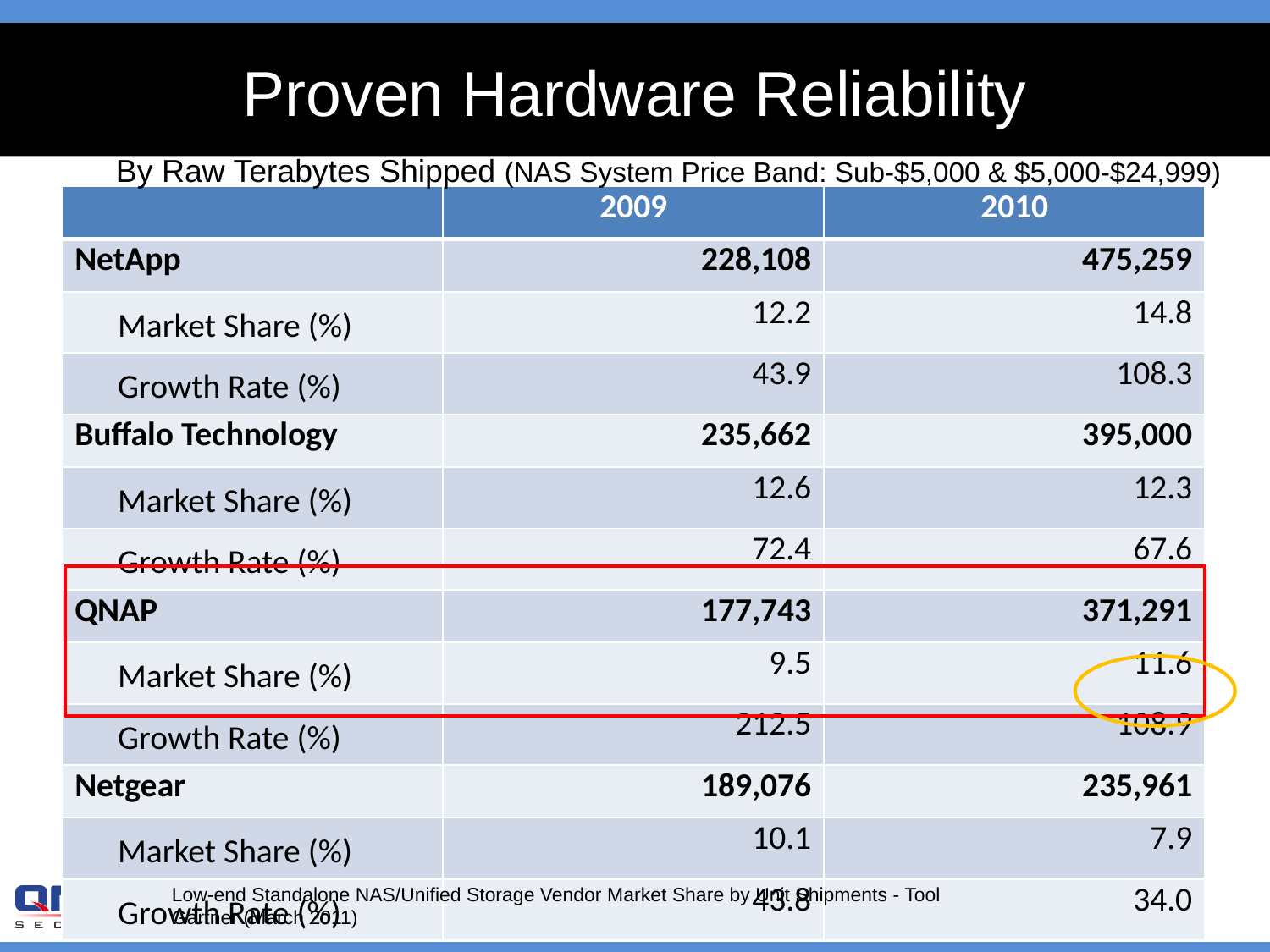

# Proven Hardware Reliability
By Raw Terabytes Shipped (NAS System Price Band: Sub-$5,000 & $5,000-$24,999)
|  | 2009 | 2010 |
| --- | --- | --- |
| NetApp | 228,108 | 475,259 |
| Market Share (%) | 12.2 | 14.8 |
| Growth Rate (%) | 43.9 | 108.3 |
| Buffalo Technology | 235,662 | 395,000 |
| Market Share (%) | 12.6 | 12.3 |
| Growth Rate (%) | 72.4 | 67.6 |
| QNAP | 177,743 | 371,291 |
| Market Share (%) | 9.5 | 11.6 |
| Growth Rate (%) | 212.5 | 108.9 |
| Netgear | 189,076 | 235,961 |
| Market Share (%) | 10.1 | 7.9 |
| Growth Rate (%) | 43.8 | 34.0 |

Low-end Standalone NAS/Unified Storage Vendor Market Share by Unit Shipments - Tool
Gartner (March 2011)
7